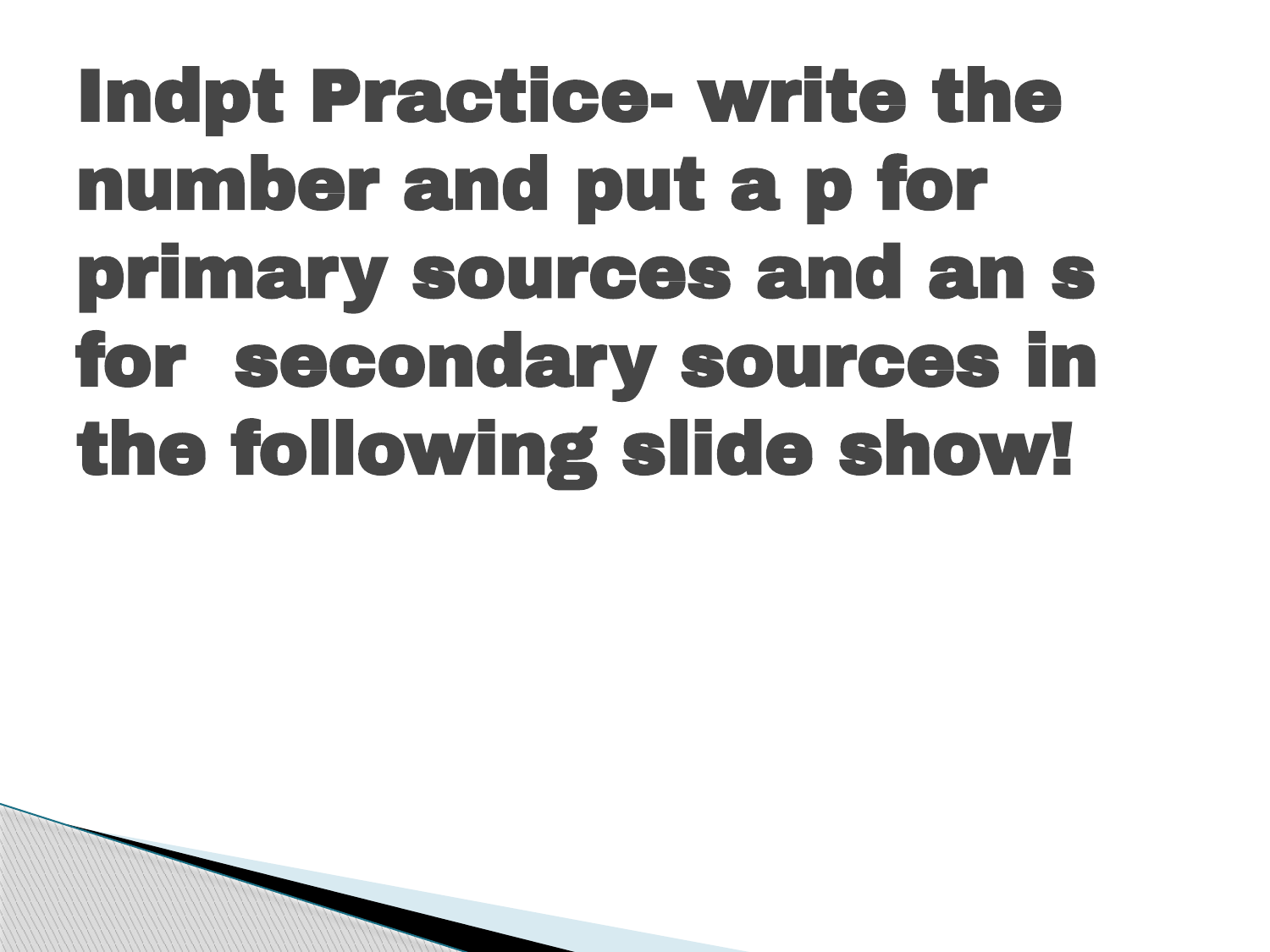

# Indpt Practice- write the number and put a p for primary sources and an s for  secondary sources in the following slide show!